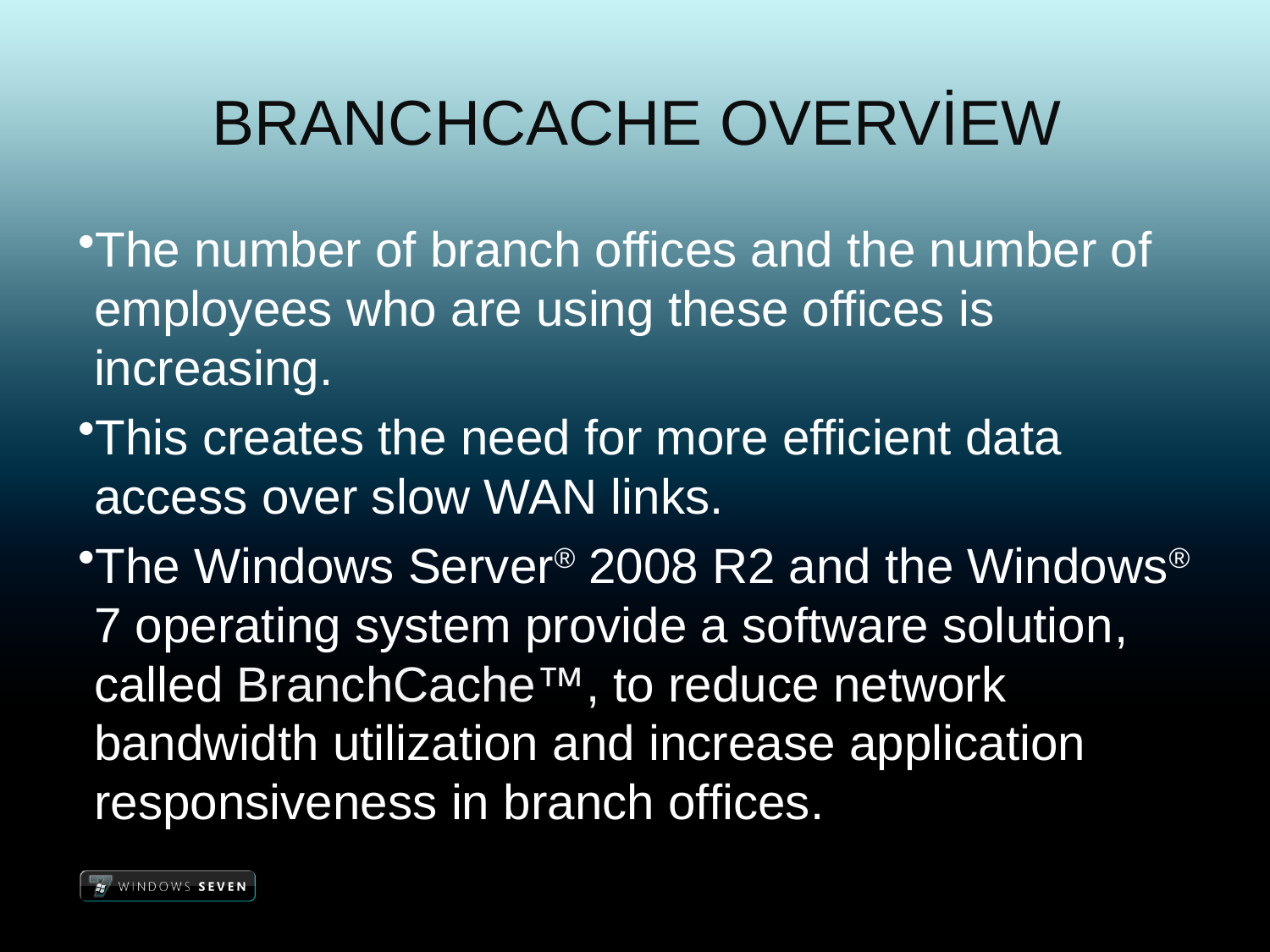

# Branchcache overview
The number of branch offices and the number of employees who are using these offices is increasing.
This creates the need for more efficient data access over slow WAN links.
The Windows Server® 2008 R2 and the Windows® 7 operating system provide a software solution, called BranchCache™, to reduce network bandwidth utilization and increase application responsiveness in branch offices.